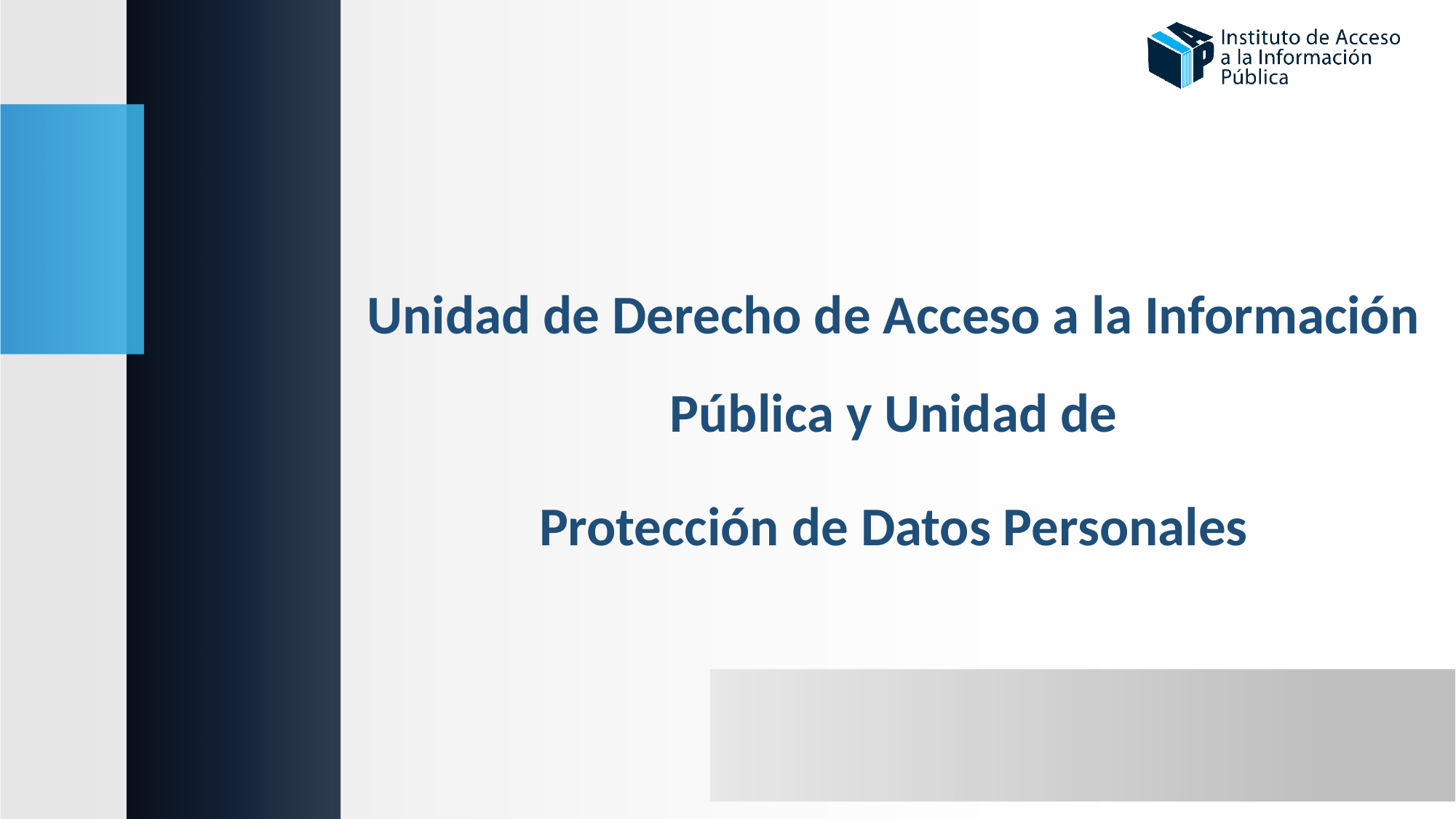

Unidad de Derecho de Acceso a la Información Pública y Unidad de
Protección de Datos Personales